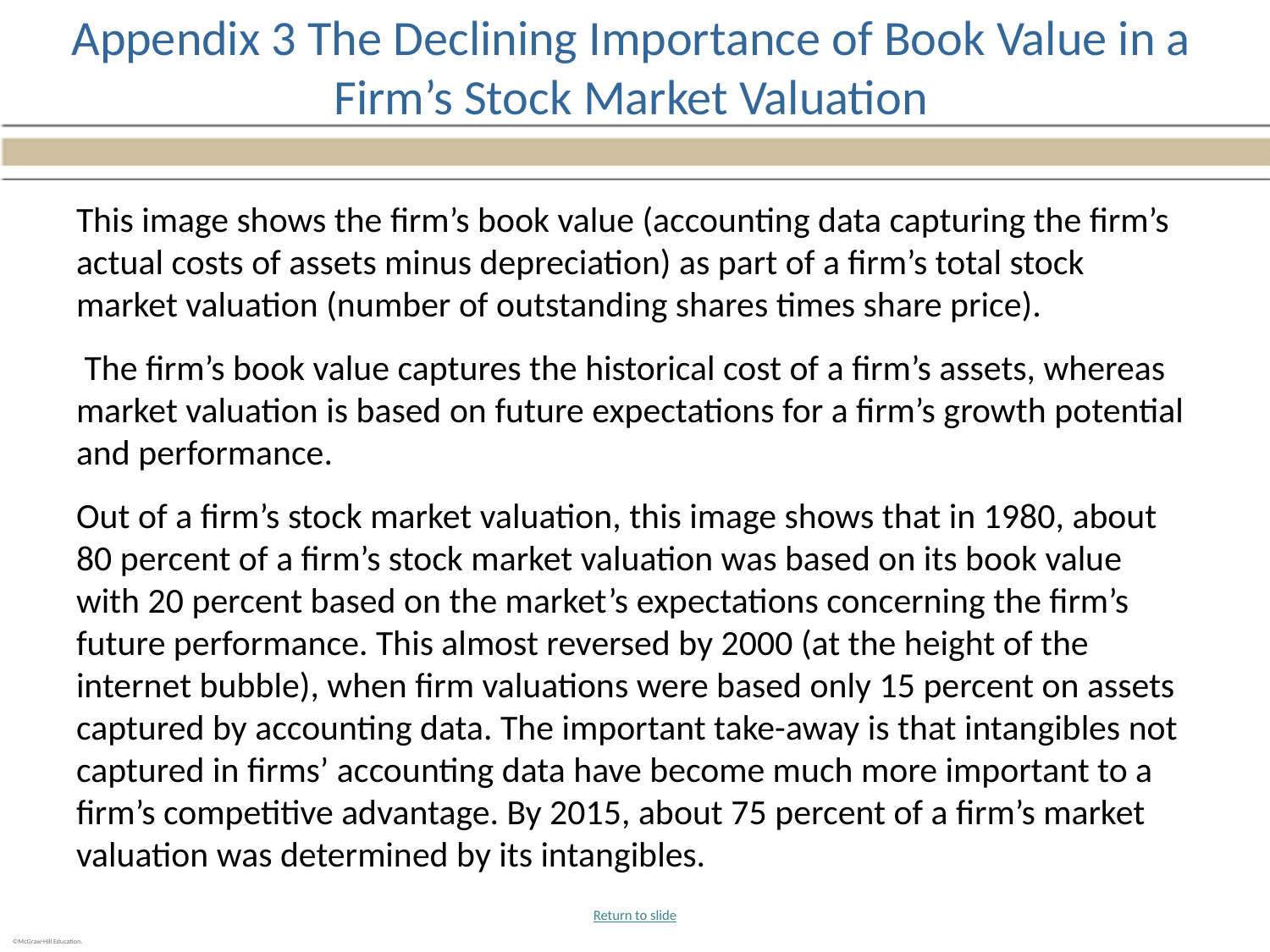

# Appendix 3 The Declining Importance of Book Value in a Firm’s Stock Market Valuation
This image shows the firm’s book value (accounting data capturing the firm’s actual costs of assets minus depreciation) as part of a firm’s total stock market valuation (number of outstanding shares times share price).
 The firm’s book value captures the historical cost of a firm’s assets, whereas market valuation is based on future expectations for a firm’s growth potential and performance.
Out of a firm’s stock market valuation, this image shows that in 1980, about 80 percent of a firm’s stock market valuation was based on its book value with 20 percent based on the market’s expectations concerning the firm’s future performance. This almost reversed by 2000 (at the height of the internet bubble), when firm valuations were based only 15 percent on assets captured by accounting data. The important take-away is that intangibles not captured in firms’ accounting data have become much more important to a firm’s competitive advantage. By 2015, about 75 percent of a firm’s market valuation was determined by its intangibles.
Return to slide